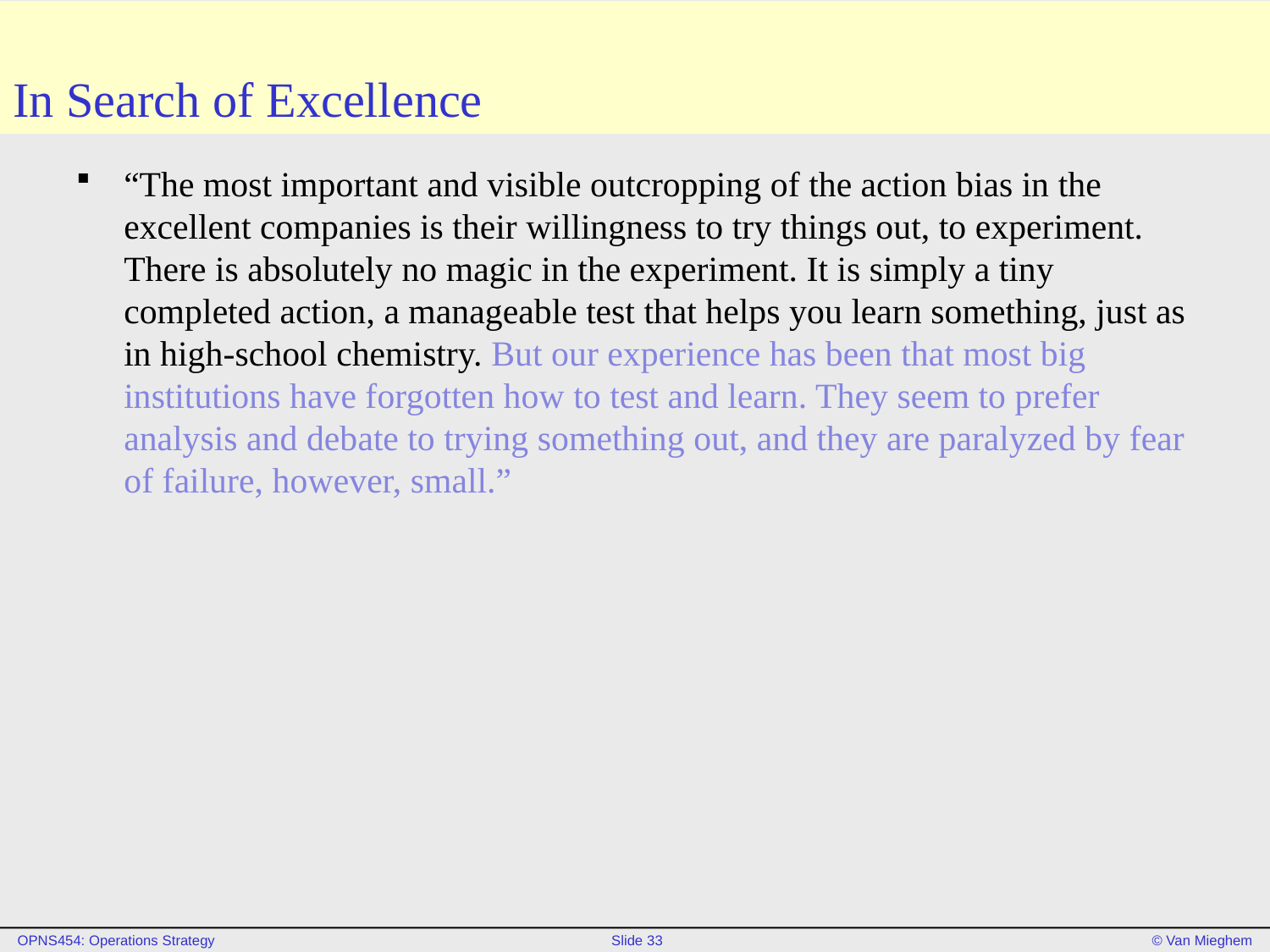

# In Search of Excellence
“The most important and visible outcropping of the action bias in the excellent companies is their willingness to try things out, to experiment. There is absolutely no magic in the experiment. It is simply a tiny completed action, a manageable test that helps you learn something, just as in high-school chemistry. But our experience has been that most big institutions have forgotten how to test and learn. They seem to prefer analysis and debate to trying something out, and they are paralyzed by fear of failure, however, small.”